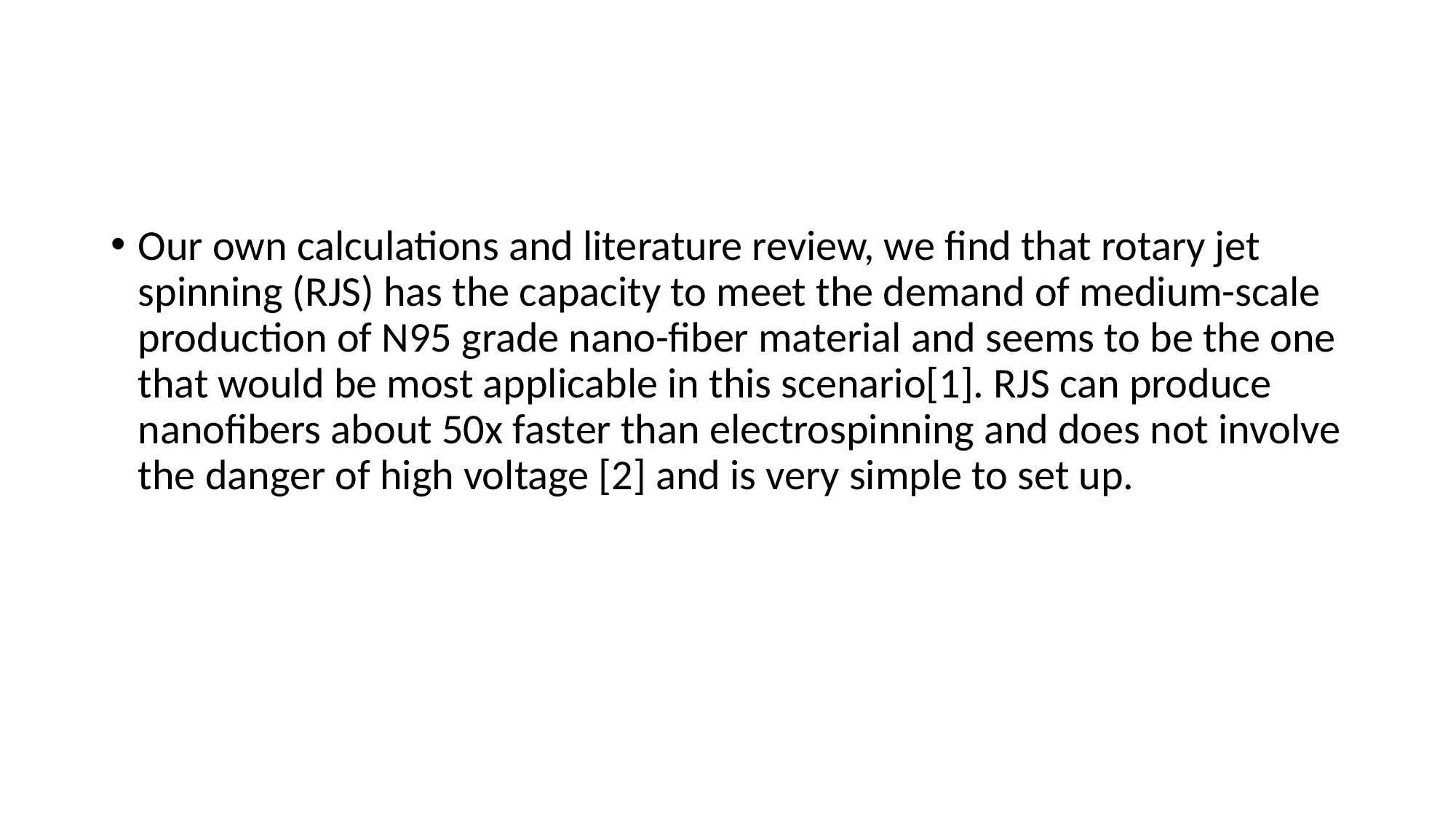

#
Our own calculations and literature review, we find that rotary jet spinning (RJS) has the capacity to meet the demand of medium-scale production of N95 grade nano-fiber material and seems to be the one that would be most applicable in this scenario[1]. RJS can produce nanofibers about 50x faster than electrospinning and does not involve the danger of high voltage [2] and is very simple to set up.